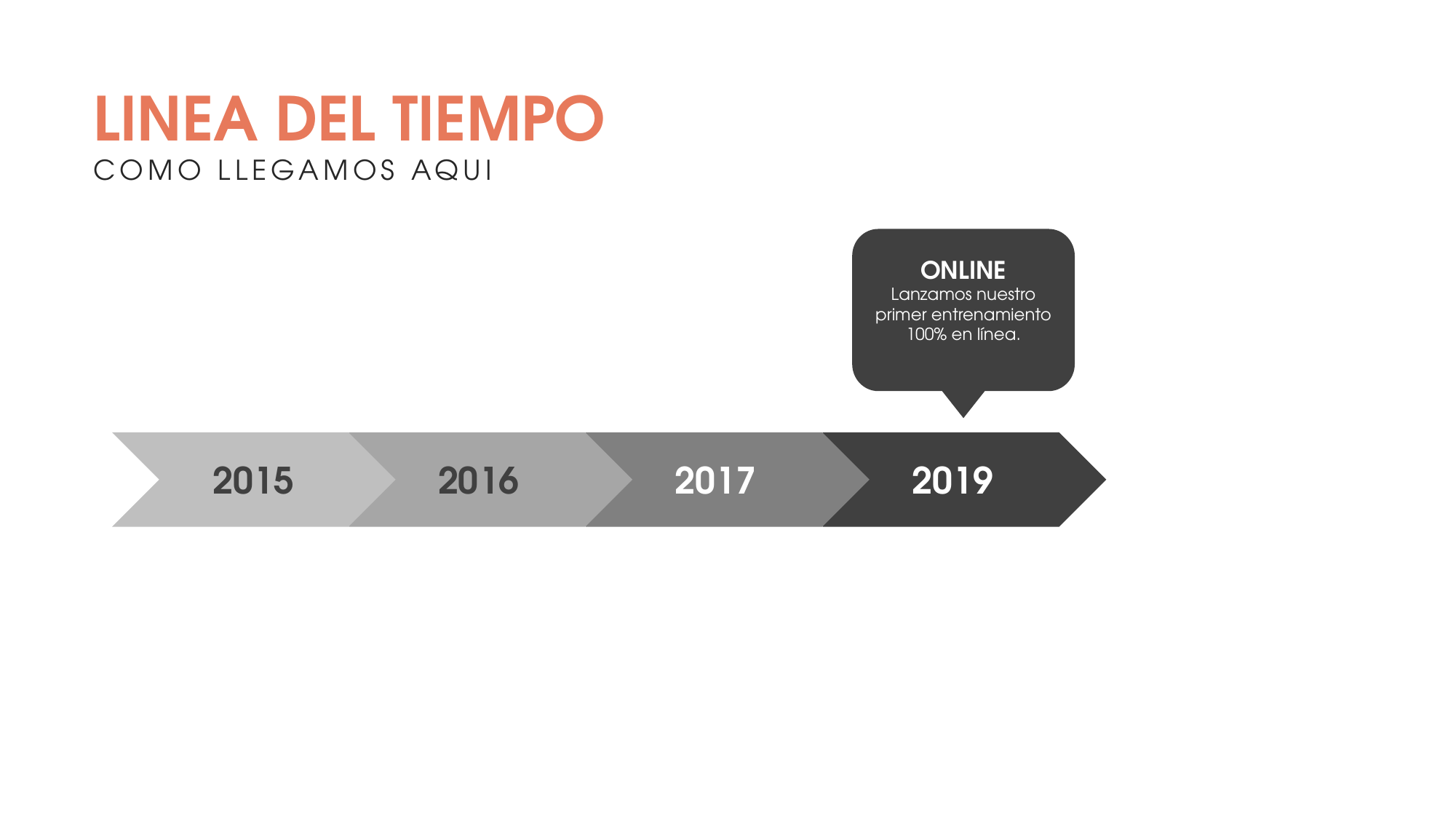

LINEA DEL TIEMPO
COMO LLEGAMOS AQUI
ONLINE
Lanzamos nuestro
primer entrenamiento
100% en línea.
2015
2016
2017
2019